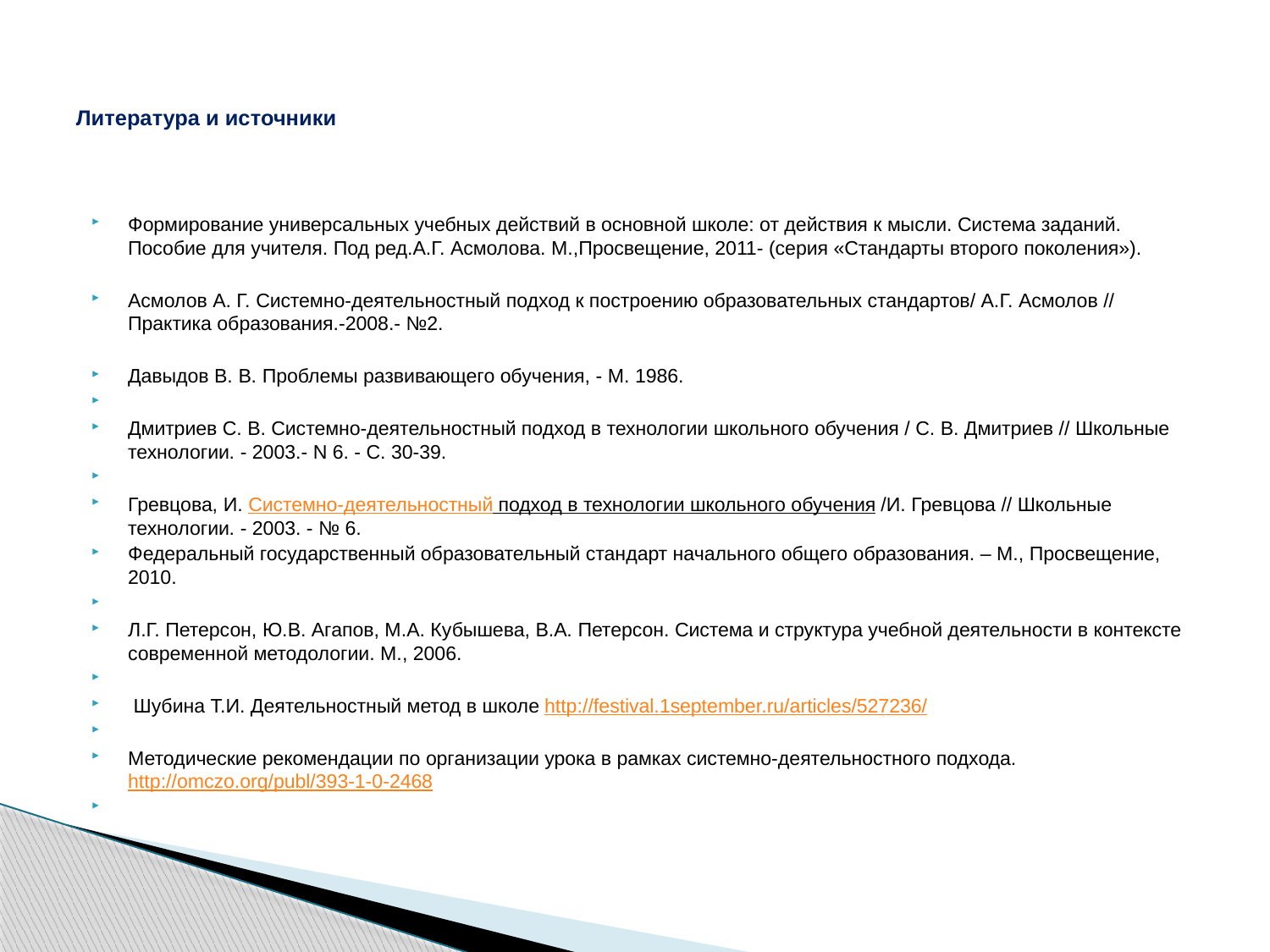

# Литература и источники
Формирование универсальных учебных действий в основной школе: от действия к мысли. Система заданий. Пособие для учителя. Под ред.А.Г. Асмолова. М.,Просвещение, 2011- (серия «Стандарты второго поколения»).

Асмолов А. Г. Системно-деятельностный подход к построению образовательных стандартов/ А.Г. Асмолов // Практика образования.-2008.- №2.

Давыдов В. В. Проблемы развивающего обучения, - М. 1986.

Дмитриев С. В. Системно-деятельностный подход в технологии школьного обучения / С. В. Дмитриев // Школьные технологии. - 2003.- N 6. - С. 30-39.

Гревцова, И. Системно-деятельностный подход в технологии школьного обучения /И. Гревцова // Школьные технологии. - 2003. - № 6.
Федеральный государственный образовательный стандарт начального общего образования. – М., Просвещение, 2010.

Л.Г. Петерсон, Ю.В. Агапов, М.А. Кубышева, В.А. Петерсон. Система и структура учебной деятельности в контексте современной методологии. М., 2006.

 Шубина Т.И. Деятельностный метод в школе http://festival.1september.ru/articles/527236/

Методические рекомендации по организации урока в рамках системно-деятельностного подхода. http://omczo.org/publ/393-1-0-2468